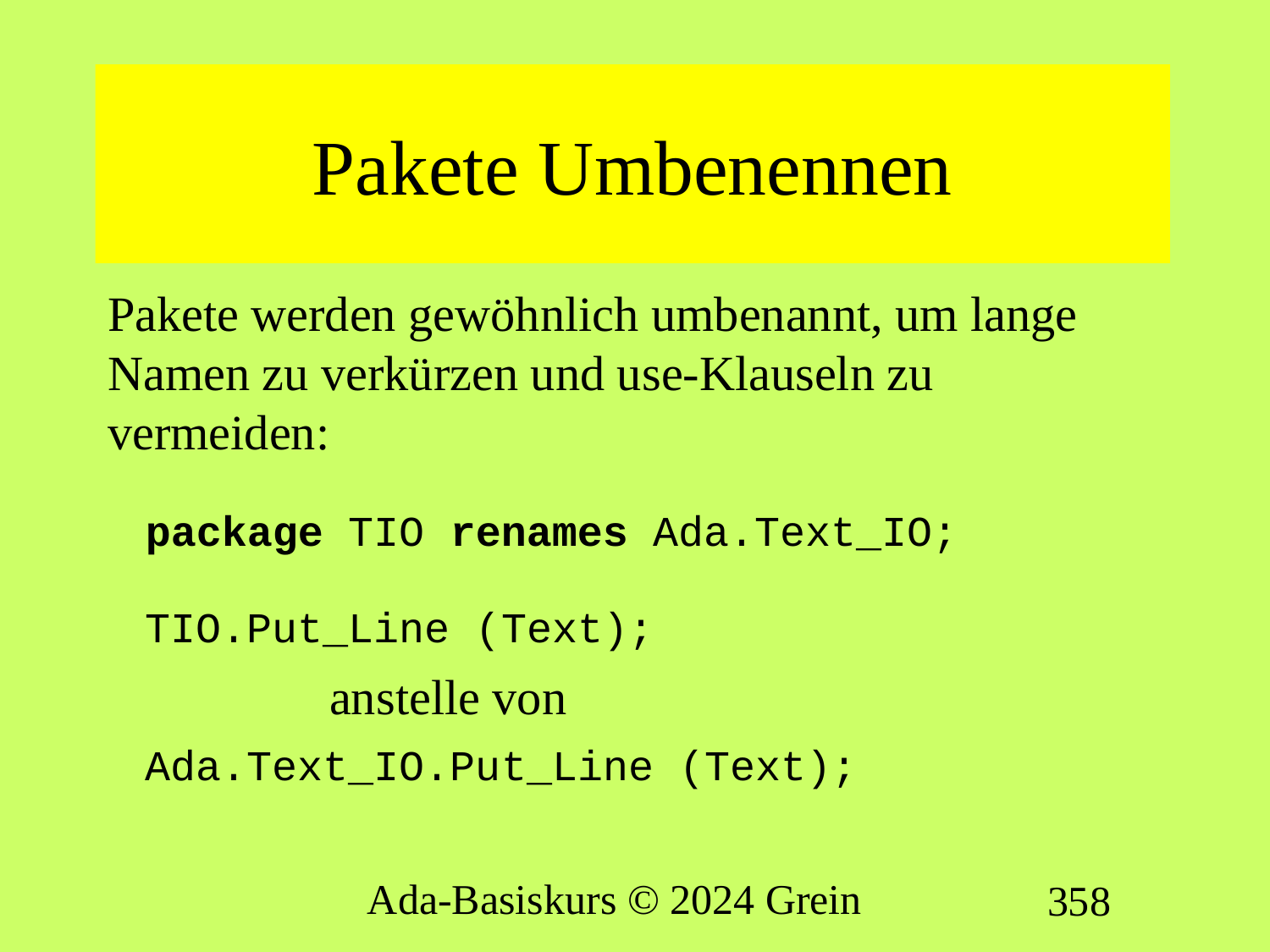

# Pakete Umbenennen
Pakete werden gewöhnlich umbenannt, um lange Namen zu verkürzen und use-Klauseln zu vermeiden:

package TIO renames Ada.Text_IO;

TIO.Put_Line (Text);
               anstelle von
Ada.Text_IO.Put_Line (Text);
Ada-Basiskurs © 2024 Grein
358